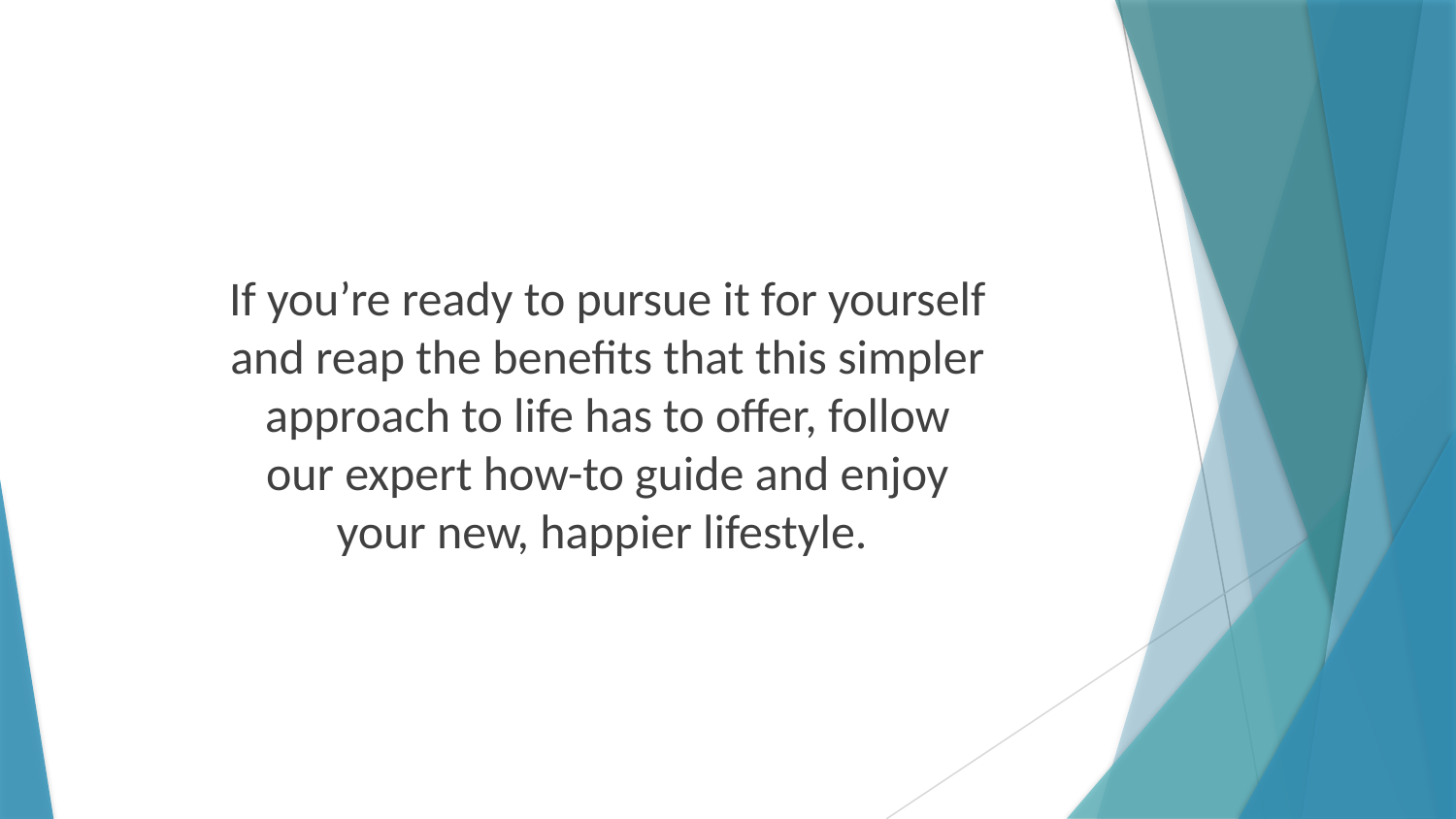

If you’re ready to pursue it for yourself and reap the benefits that this simpler approach to life has to offer, follow our expert how-to guide and enjoy your new, happier lifestyle.